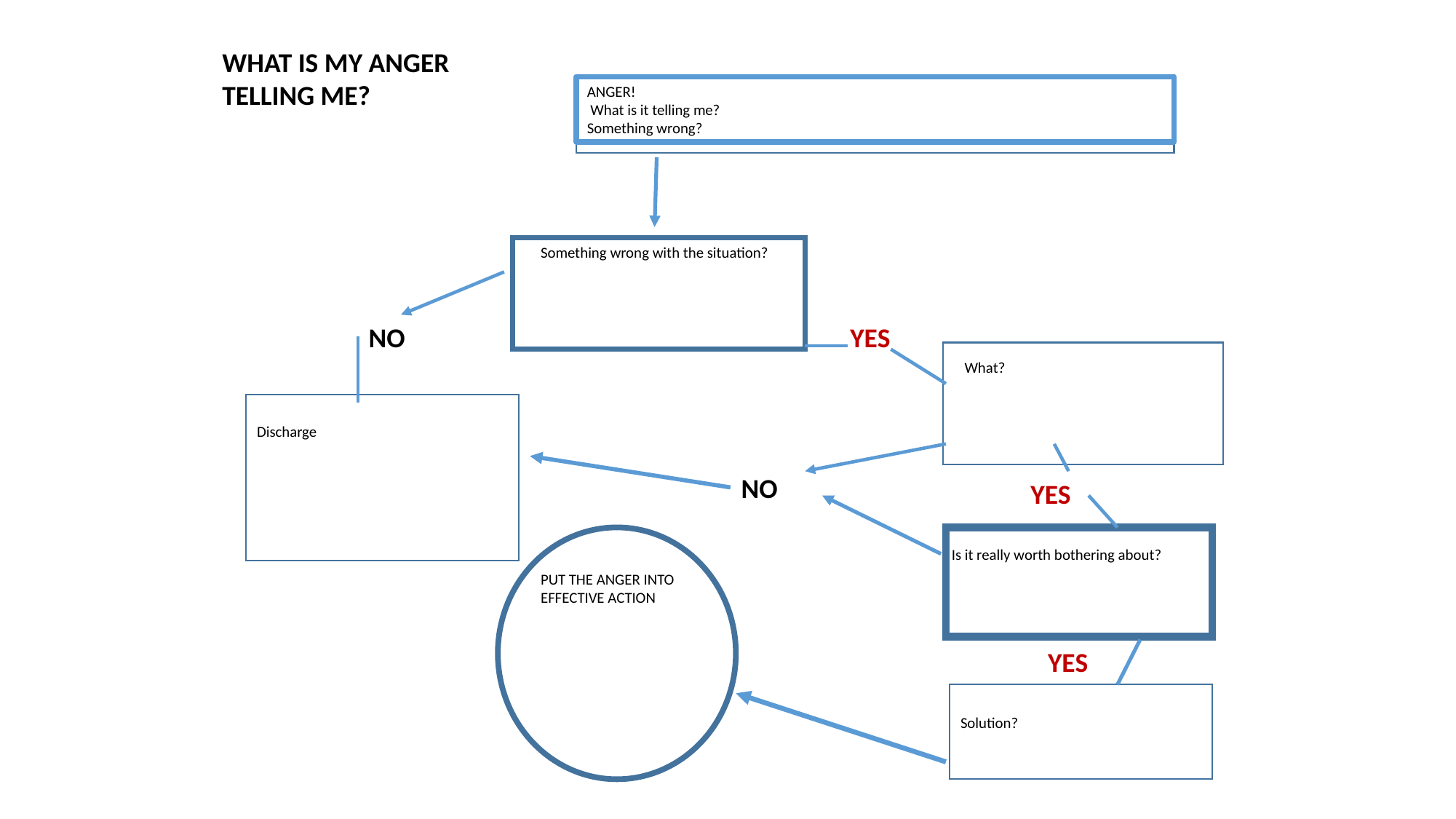

WHAT IS MY ANGER TELLING ME?

ANGER!
 What is it telling me?
Something wrong?

Something wrong with the situation?
NO
YES

What?

Discharge
NO
YES

Is it really worth bothering about?
PUT THE ANGER INTO EFFECTIVE ACTION
YES

Solution?